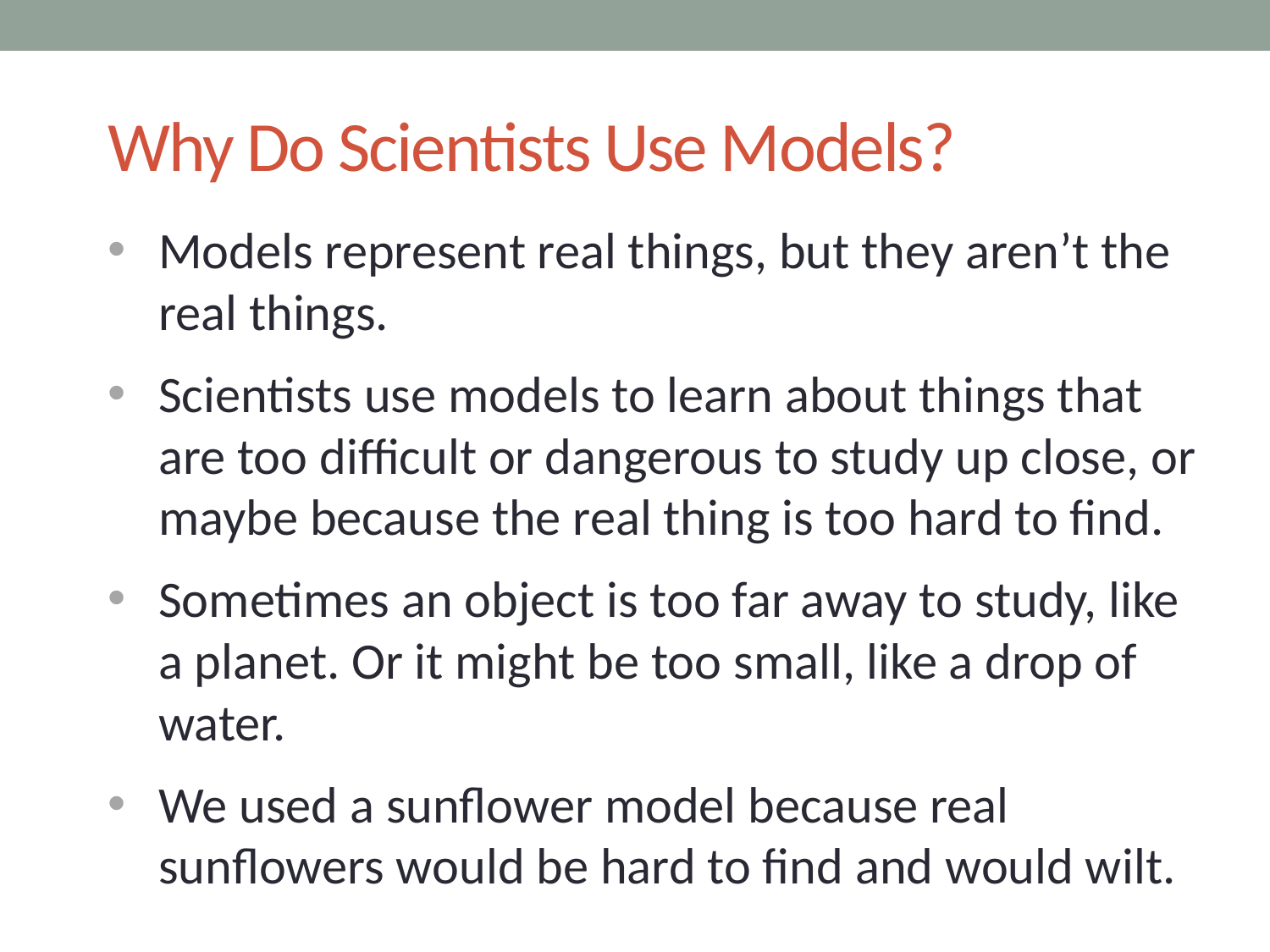

# Why Do Scientists Use Models?
Models represent real things, but they aren’t the real things.
Scientists use models to learn about things that are too difficult or dangerous to study up close, or maybe because the real thing is too hard to find.
Sometimes an object is too far away to study, like a planet. Or it might be too small, like a drop of water.
We used a sunflower model because real sunflowers would be hard to find and would wilt.